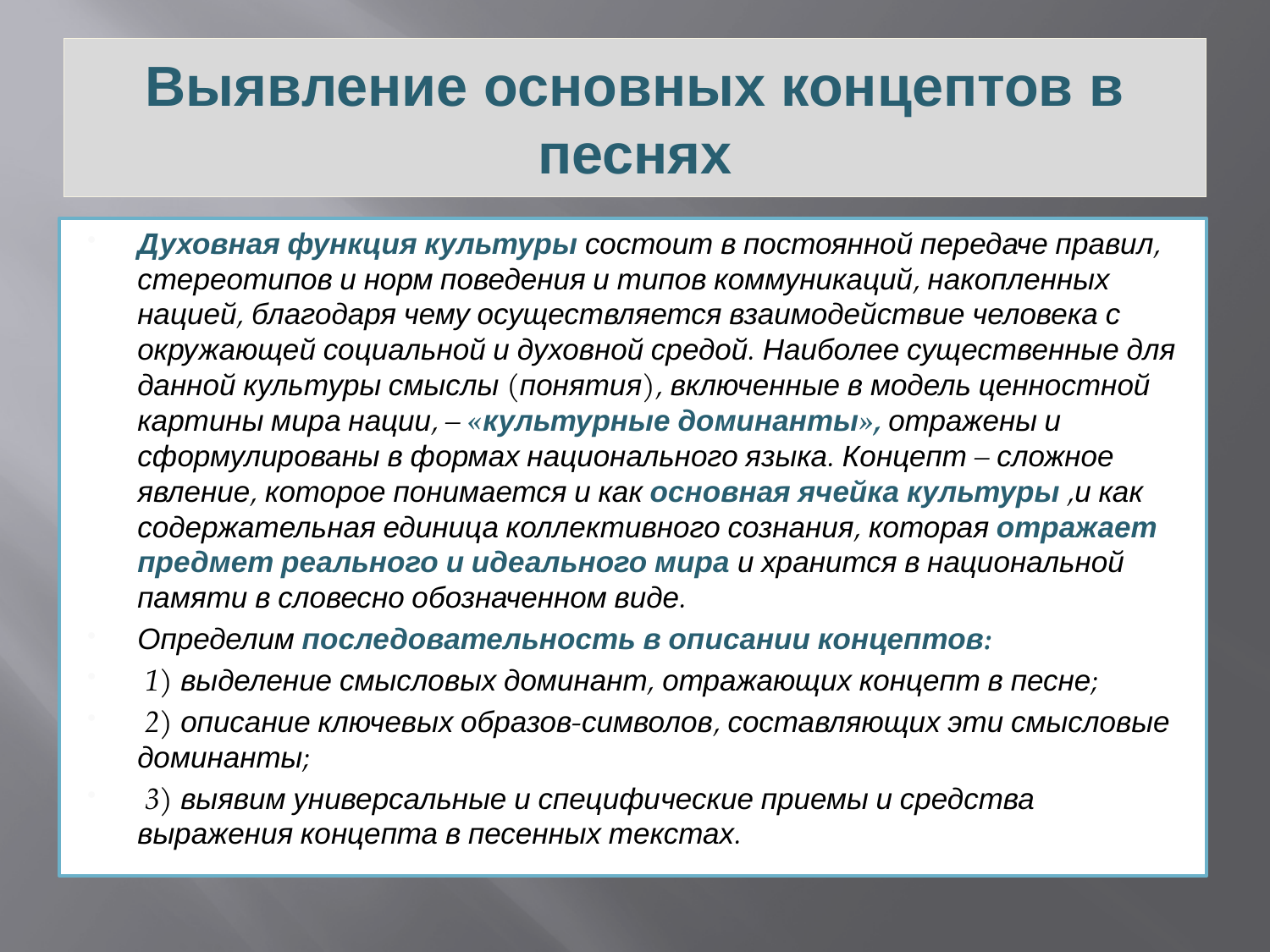

# Выявление основных концептов в песнях
Духовная функция культуры состоит в постоянной передаче правил, стереотипов и норм поведения и типов коммуникаций, накопленных нацией, благодаря чему осуществляется взаимодействие человека с окружающей социальной и духовной средой. Наиболее существенные для данной культуры смыслы (понятия), включенные в модель ценностной картины мира нации, – «культурные доминанты», отражены и сформулированы в формах национального языка. Концепт – сложное явление, которое понимается и как основная ячейка культуры ,и как содержательная единица коллективного сознания, которая отражает предмет реального и идеального мира и хранится в национальной памяти в словесно обозначенном виде.
Определим последовательность в описании концептов:
 1) выделение смысловых доминант, отражающих концепт в песне;
 2) описание ключевых образов-символов, составляющих эти смысловые доминанты;
 3) выявим универсальные и специфические приемы и средства выражения концепта в песенных текстах.